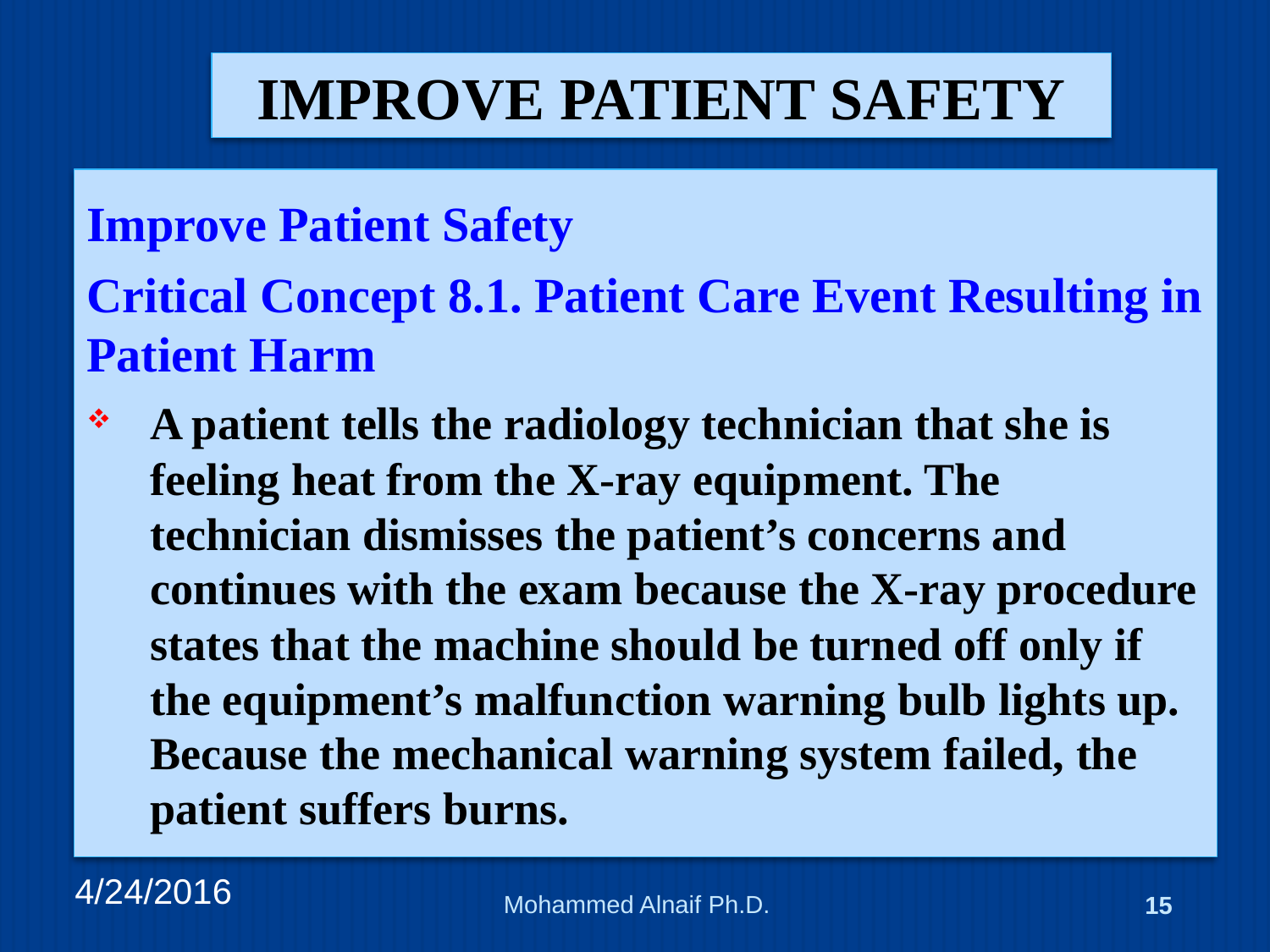

# improve patient safety
Improve Patient Safety
Critical Concept 8.1. Patient Care Event Resulting in Patient Harm
A patient tells the radiology technician that she is feeling heat from the X-ray equipment. The technician dismisses the patient’s concerns and continues with the exam because the X-ray procedure states that the machine should be turned off only if the equipment’s malfunction warning bulb lights up. Because the mechanical warning system failed, the patient suffers burns.
4/24/2016
Mohammed Alnaif Ph.D.
15